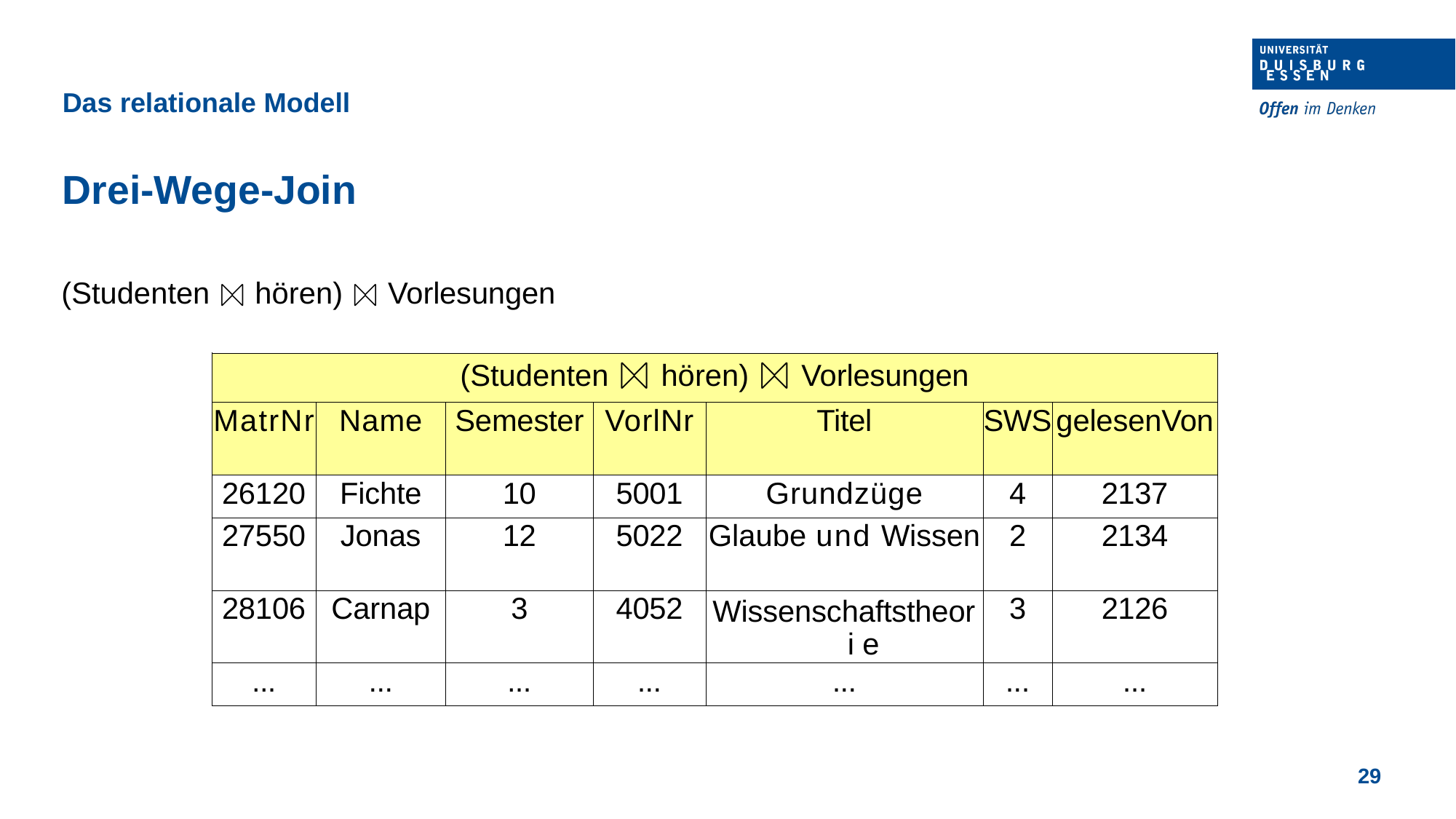

Das relationale Modell
Drei-Wege-Join
(Studenten ⨝ hören) ⨝ Vorlesungen

| (Studenten ⨝ hören) ⨝ Vorlesungen |  |  |  |  |  |  |
| --- | --- | --- | --- | --- | --- | --- |
| MatrNr | Name | Semester | VorlNr | Titel | SWS | gelesenVon |
| 26120 | Fichte | 10 | 5001 | Grundzüge | 4 | 2137 |
| 27550 | Jonas | 12 | 5022 | Glaube und Wissen | 2 | 2134 |
| 28106 | Carnap | 3 | 4052 | Wissenschaftstheori e | 3 | 2126 |
| ... | ... | ... | ... | ... | ... | ... |
29